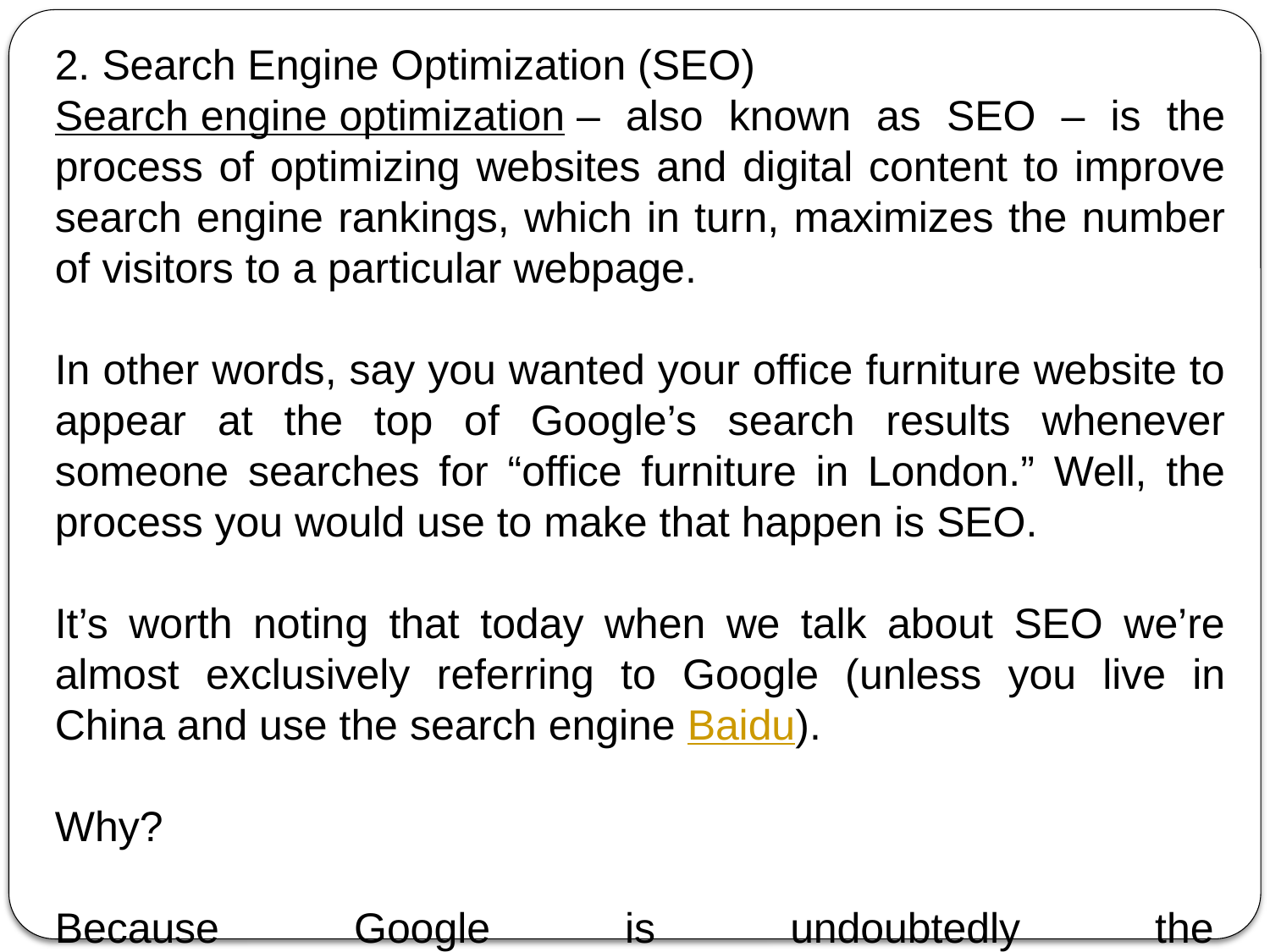

2. Search Engine Optimization (SEO)
Search engine optimization – also known as SEO – is the process of optimizing websites and digital content to improve search engine rankings, which in turn, maximizes the number of visitors to a particular webpage.

In other words, say you wanted your office furniture website to appear at the top of Google’s search results whenever someone searches for “office furniture in London.” Well, the process you would use to make that happen is SEO.

It’s worth noting that today when we talk about SEO we’re almost exclusively referring to Google (unless you live in China and use the search engine Baidu).

Why?

Because Google is undoubtedly the most popular search engine in the world – eating up a huge 79.77% of market share.